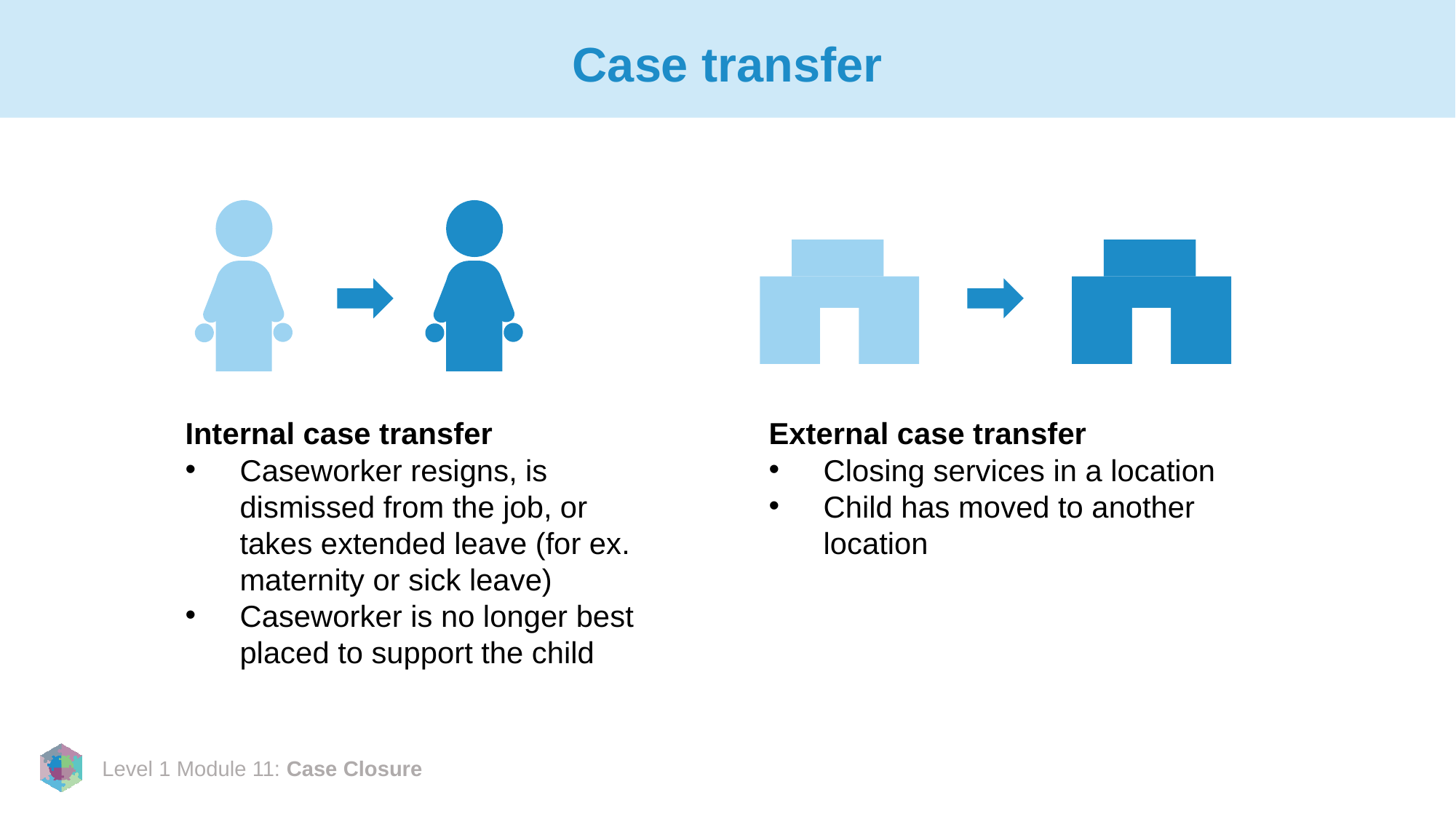

# Case transfer

Internal case transfer
Caseworker resigns, is dismissed from the job, or takes extended leave (for ex. maternity or sick leave)
Caseworker is no longer best placed to support the child
External case transfer
Closing services in a location
Child has moved to another location